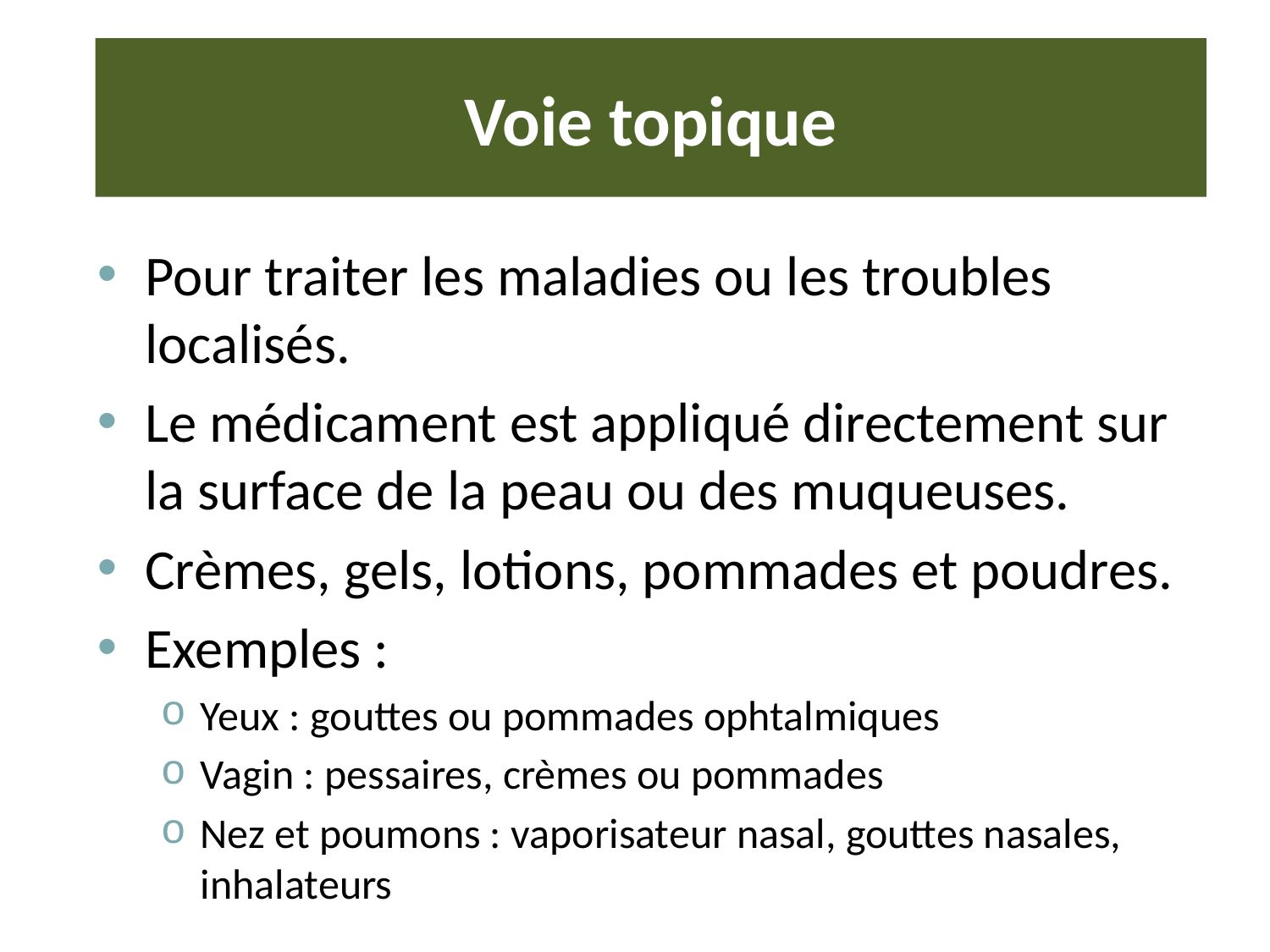

# Voie topique
Pour traiter les maladies ou les troubles localisés.
Le médicament est appliqué directement sur la surface de la peau ou des muqueuses.
Crèmes, gels, lotions, pommades et poudres.
Exemples :
Yeux : gouttes ou pommades ophtalmiques
Vagin : pessaires, crèmes ou pommades
Nez et poumons : vaporisateur nasal, gouttes nasales, inhalateurs